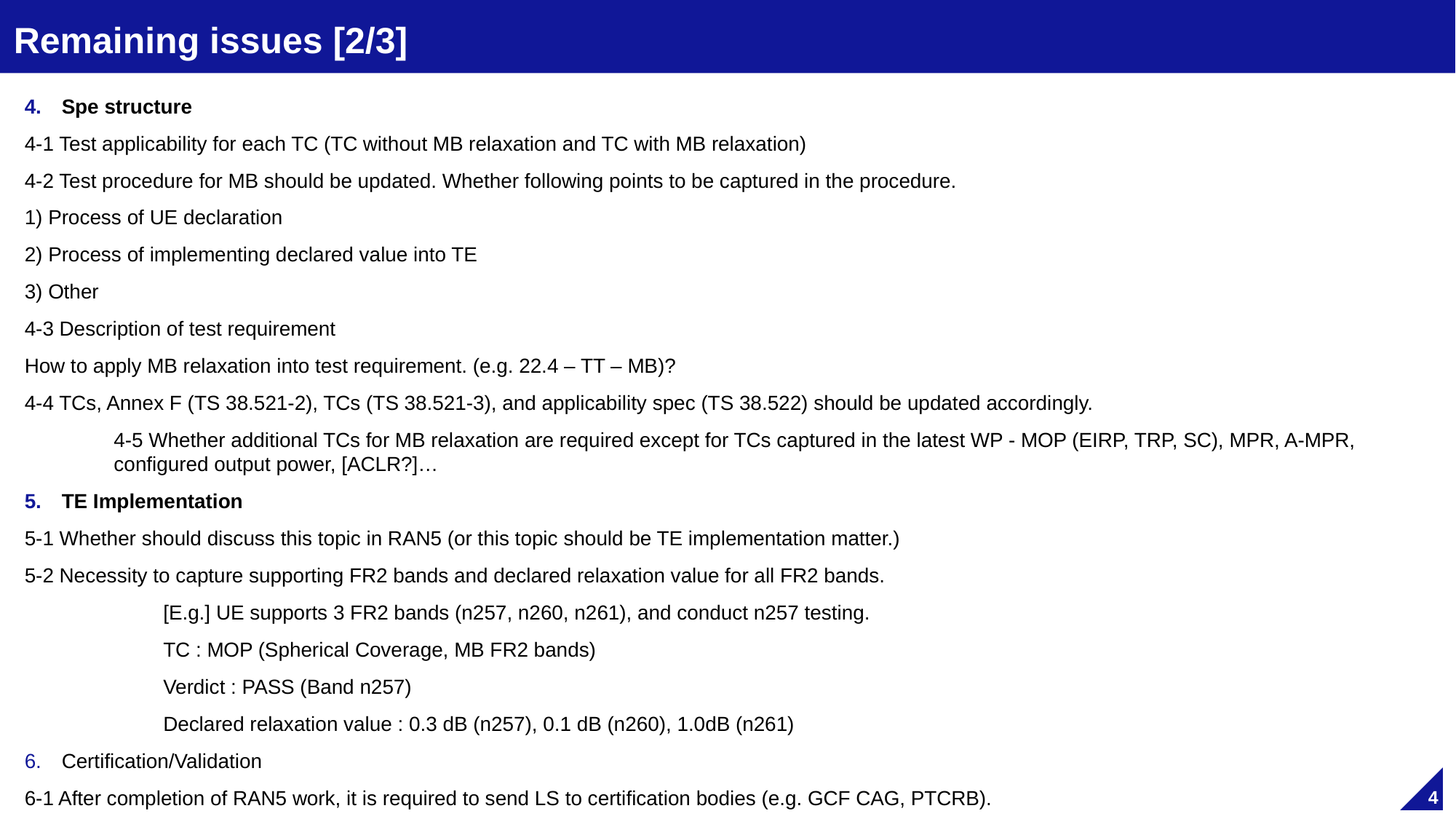

# Remaining issues [2/3]
Spe structure
	4-1 Test applicability for each TC (TC without MB relaxation and TC with MB relaxation)
	4-2 Test procedure for MB should be updated. Whether following points to be captured in the procedure.
		1) Process of UE declaration
		2) Process of implementing declared value into TE
		3) Other
	4-3 Description of test requirement
		How to apply MB relaxation into test requirement. (e.g. 22.4 – TT – MB)?
	4-4 TCs, Annex F (TS 38.521-2), TCs (TS 38.521-3), and applicability spec (TS 38.522) should be updated accordingly.
	4-5 Whether additional TCs for MB relaxation are required except for TCs captured in the latest WP - MOP (EIRP, TRP, SC), MPR, A-MPR, configured output power, [ACLR?]…
TE Implementation
	5-1 Whether should discuss this topic in RAN5 (or this topic should be TE implementation matter.)
	5-2 Necessity to capture supporting FR2 bands and declared relaxation value for all FR2 bands.
[E.g.] UE supports 3 FR2 bands (n257, n260, n261), and conduct n257 testing.
TC : MOP (Spherical Coverage, MB FR2 bands)
Verdict : PASS (Band n257)
Declared relaxation value : 0.3 dB (n257), 0.1 dB (n260), 1.0dB (n261)
Certification/Validation
	6-1 After completion of RAN5 work, it is required to send LS to certification bodies (e.g. GCF CAG, PTCRB).
4